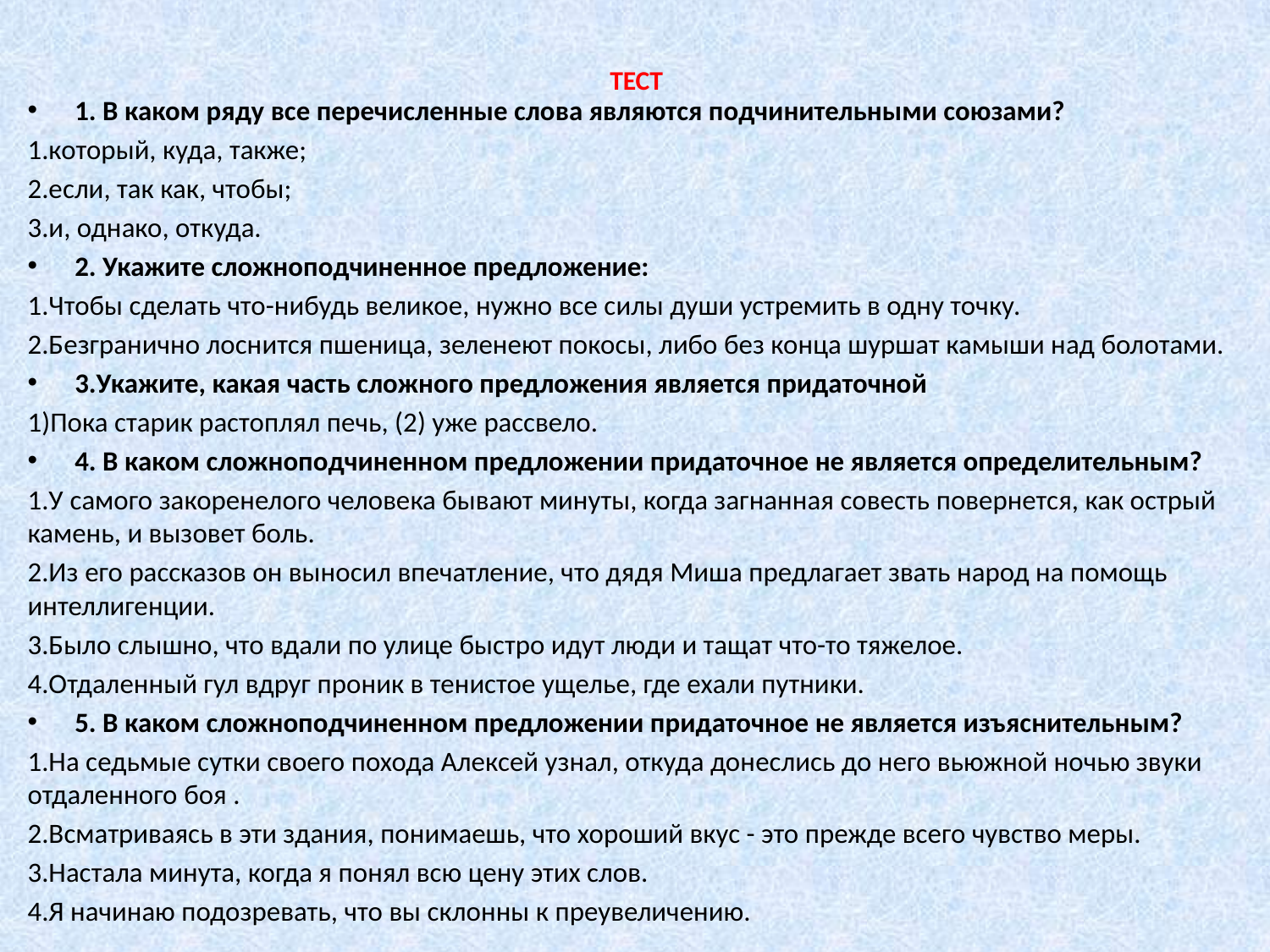

# ТЕСТ
1. В каком ряду все перечисленные слова являются подчинительными союзами?
1.который, куда, также;
2.если, так как, чтобы;
3.и, однако, откуда.
2. Укажите сложноподчиненное предложение:
1.Чтобы сделать что-нибудь великое, нужно все силы души устремить в одну точку.
2.Безгранично лоснится пшеница, зеленеют покосы, либо без конца шуршат камыши над болотами.
3.Укажите, какая часть сложного предложения является придаточной
1)Пока старик растоплял печь, (2) уже рассвело.
4. В каком сложноподчиненном предложении придаточное не является определительным?
1.У самого закоренелого человека бывают минуты, когда загнанная совесть повернется, как острый камень, и вызовет боль.
2.Из его рассказов он выносил впечатление, что дядя Миша предлагает звать народ на помощь интеллигенции.
3.Было слышно, что вдали по улице быстро идут люди и тащат что-то тяжелое.
4.Отдаленный гул вдруг проник в тенистое ущелье, где ехали путники.
5. В каком сложноподчиненном предложении придаточное не является изъяснительным?
1.На седьмые сутки своего похода Алексей узнал, откуда донеслись до него вьюжной ночью звуки отдаленного боя .
2.Всматриваясь в эти здания, понимаешь, что хороший вкус - это прежде всего чувство меры.
3.Настала минута, когда я понял всю цену этих слов.
4.Я начинаю подозревать, что вы склонны к преувеличению.